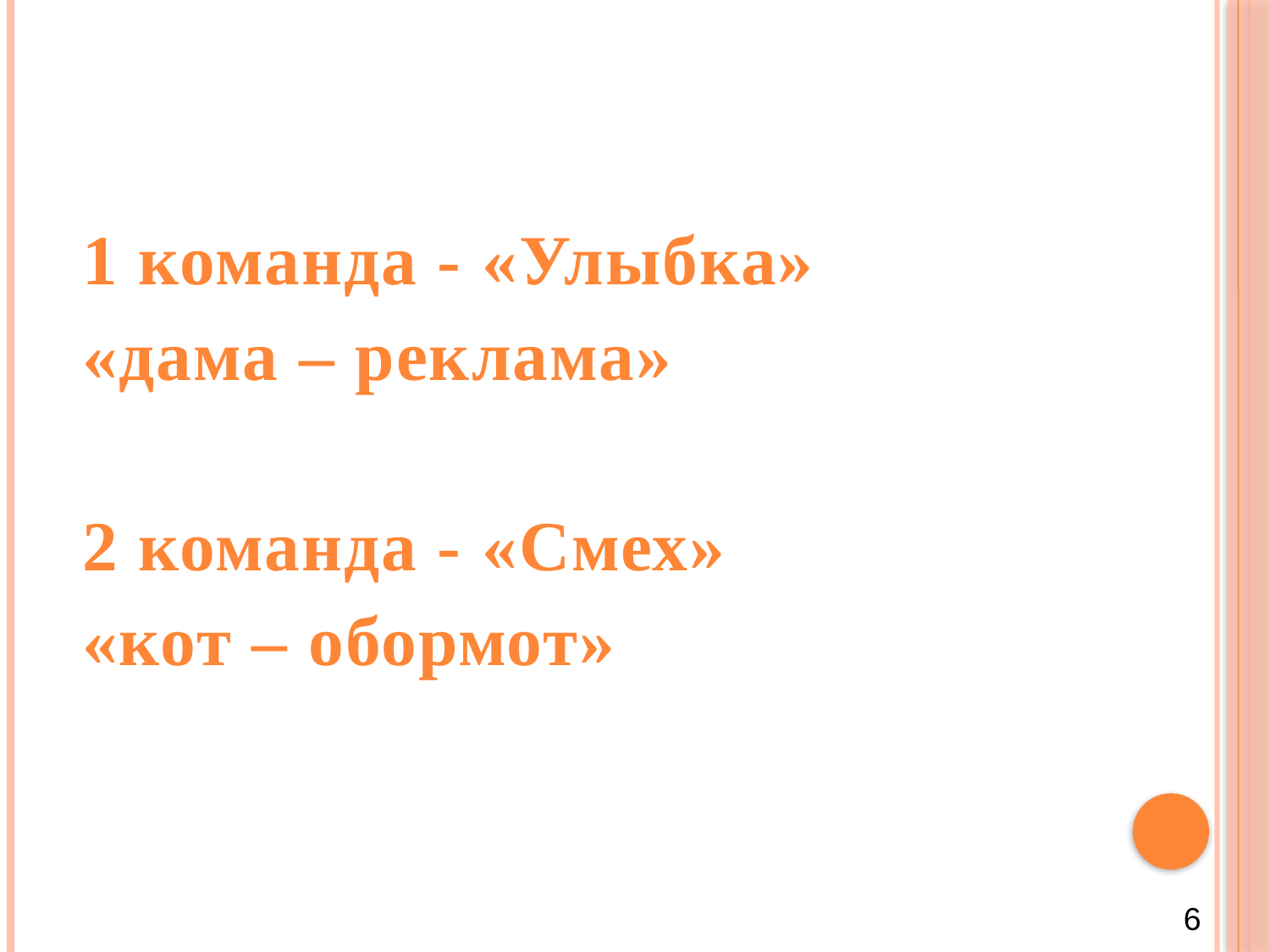

#
1 команда - «Улыбка»
«дама – реклама»

2 команда - «Смех»
«кот – обормот»

6